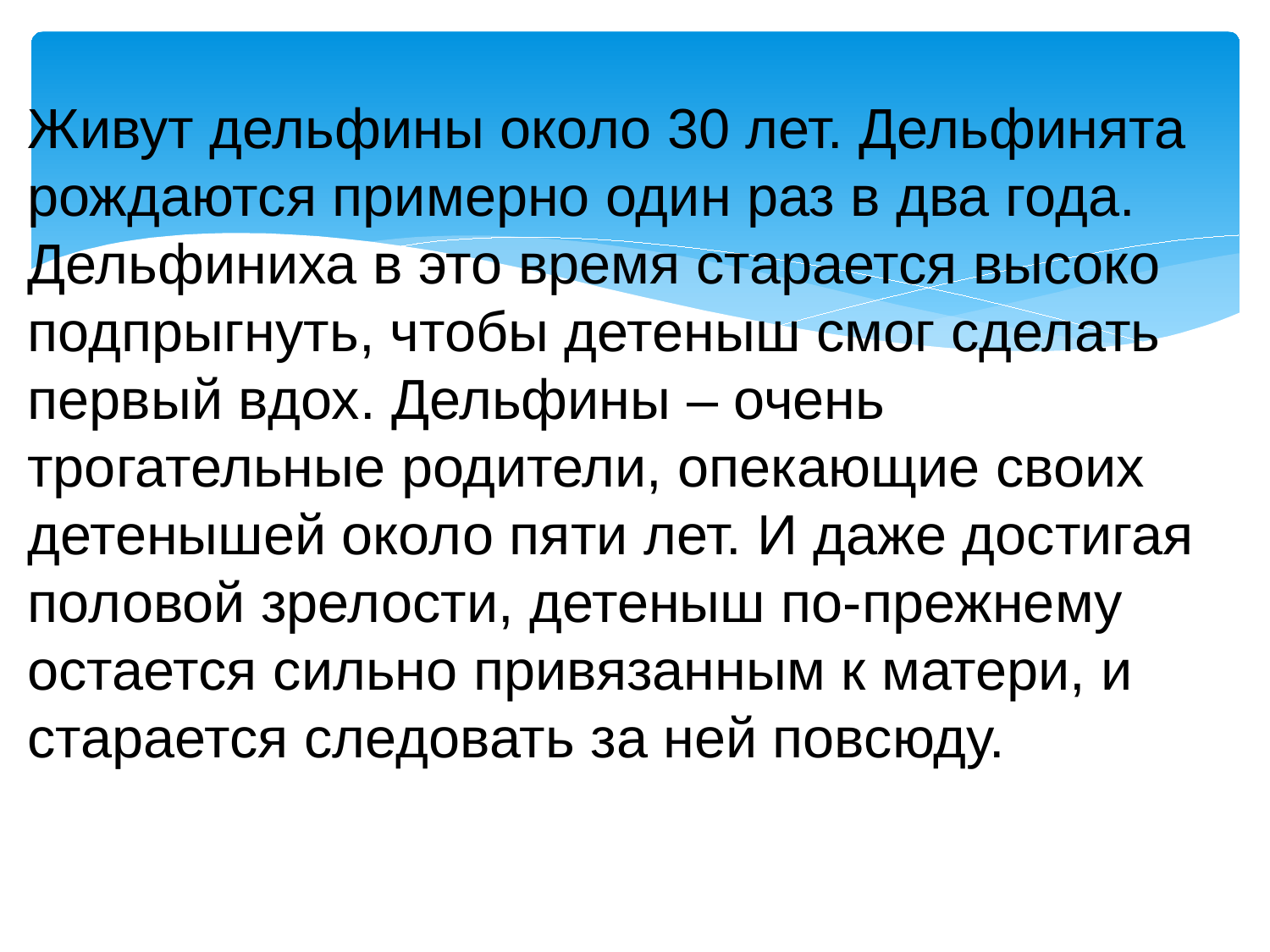

Живут дельфины около 30 лет. Дельфинята рождаются примерно один раз в два года. Дельфиниха в это время старается высоко подпрыгнуть, чтобы детеныш смог сделать первый вдох. Дельфины – очень трогательные родители, опекающие своих детенышей около пяти лет. И даже достигая половой зрелости, детеныш по-прежнему остается сильно привязанным к матери, и старается следовать за ней повсюду.